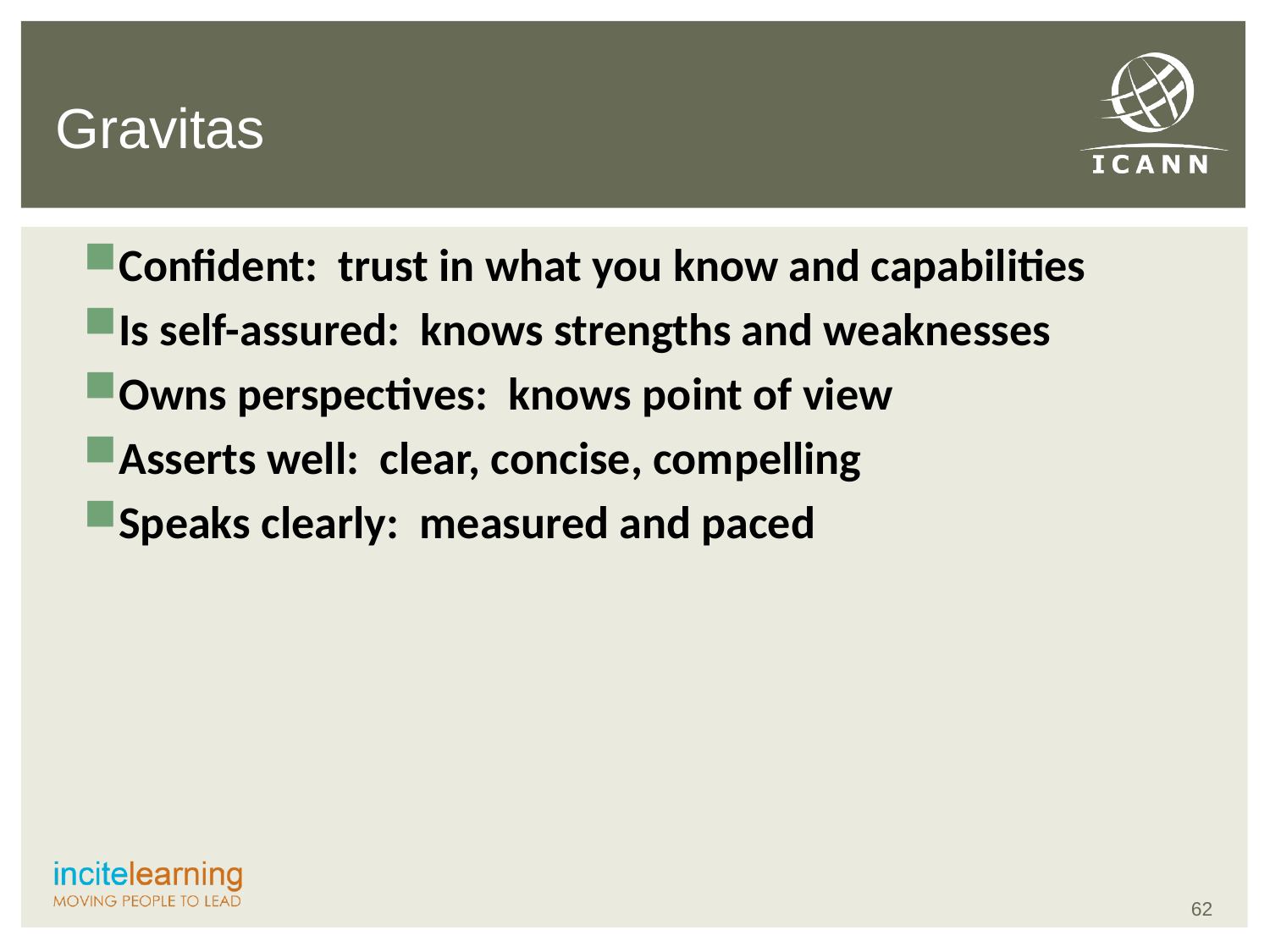

Gravitas
Confident:  trust in what you know and capabilities
Is self-assured:  knows strengths and weaknesses
Owns perspectives:  knows point of view
Asserts well:  clear, concise, compelling
Speaks clearly:  measured and paced

62